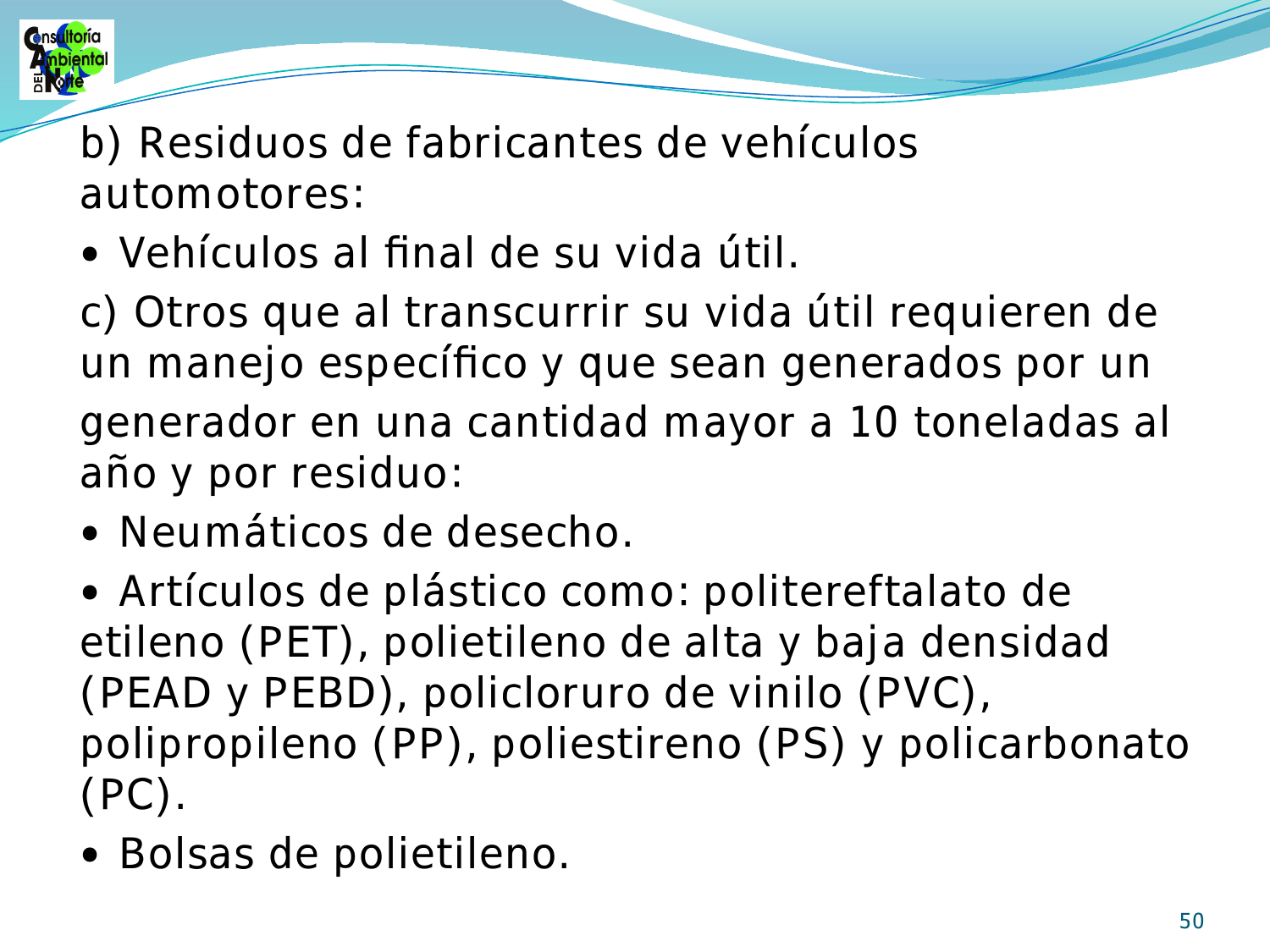

b) Residuos de fabricantes de vehículos automotores:
• Vehículos al final de su vida útil.
c) Otros que al transcurrir su vida útil requieren de un manejo específico y que sean generados por un
generador en una cantidad mayor a 10 toneladas al año y por residuo:
• Neumáticos de desecho.
• Artículos de plástico como: politereftalato de etileno (PET), polietileno de alta y baja densidad (PEAD y PEBD), policloruro de vinilo (PVC), polipropileno (PP), poliestireno (PS) y policarbonato (PC).
• Bolsas de polietileno.

50